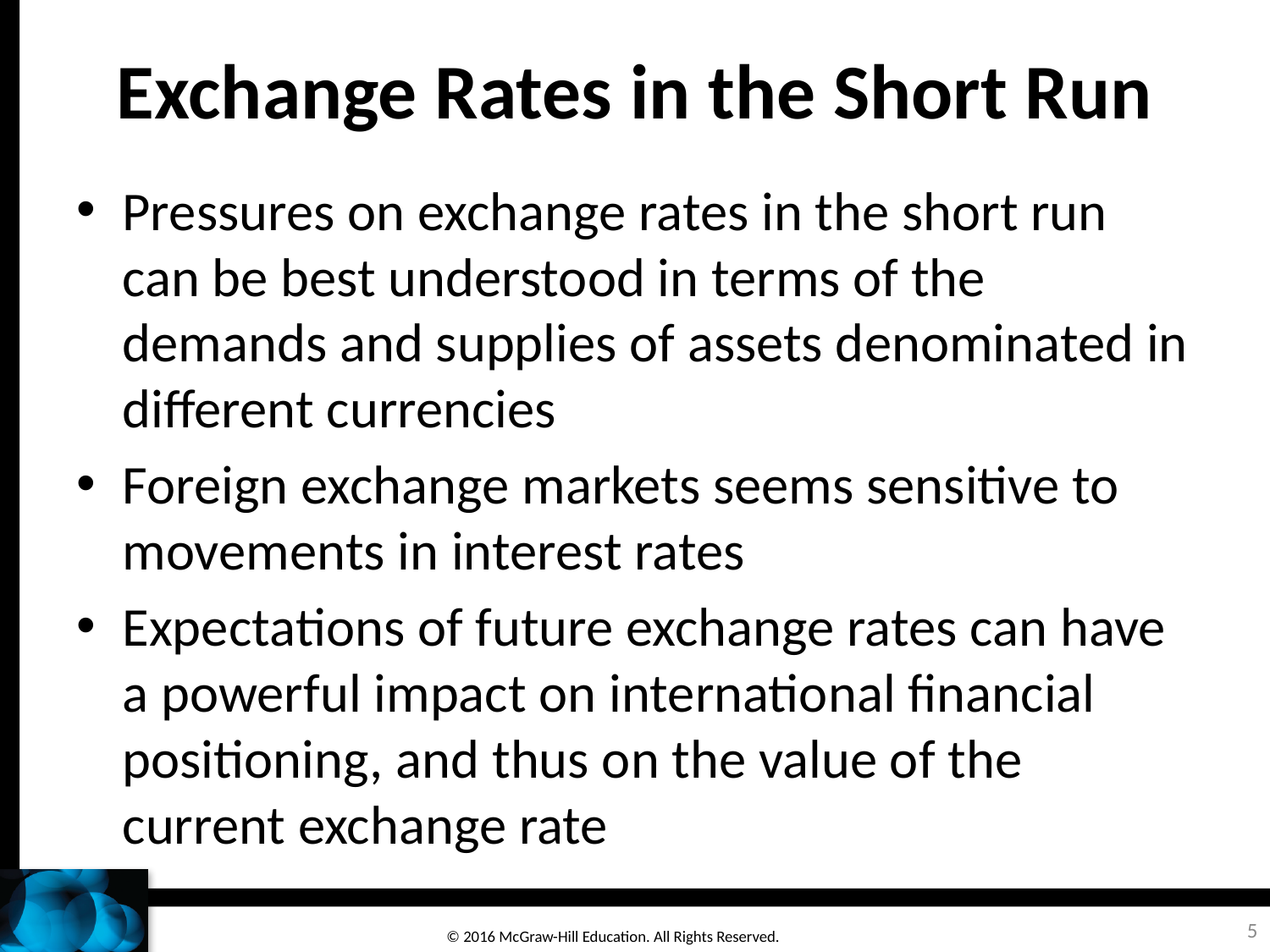

# Exchange Rates in the Short Run
Pressures on exchange rates in the short run can be best understood in terms of the demands and supplies of assets denominated in different currencies
Foreign exchange markets seems sensitive to movements in interest rates
Expectations of future exchange rates can have a powerful impact on international financial positioning, and thus on the value of the current exchange rate
5
© 2016 McGraw-Hill Education. All Rights Reserved.